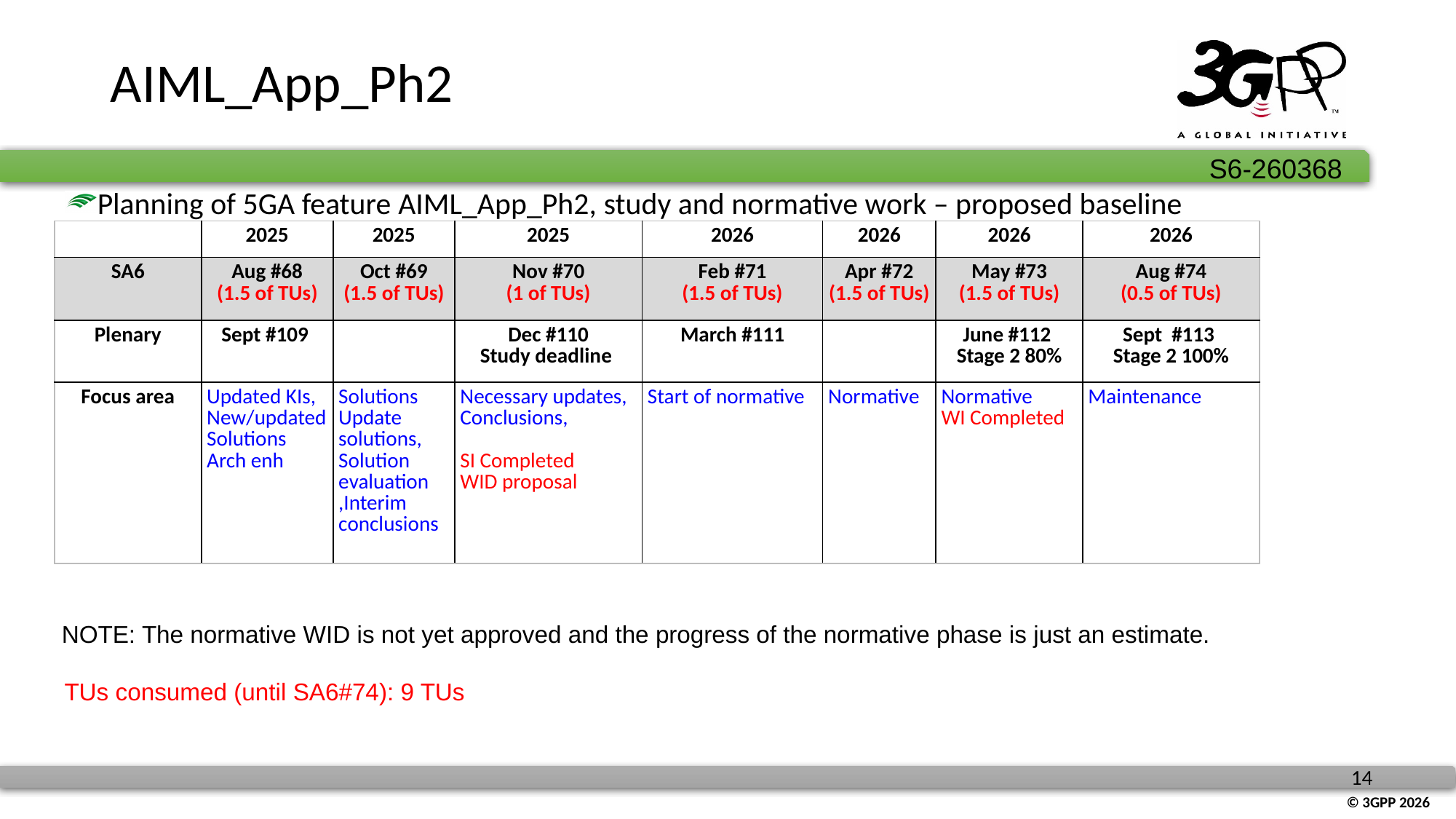

# AIML_App_Ph2
Planning of 5GA feature AIML_App_Ph2, study and normative work – proposed baseline
|  | 2025 | 2025 | 2025 | 2026 | 2026 | 2026 | 2026 |
| --- | --- | --- | --- | --- | --- | --- | --- |
| SA6 | Aug #68 (1.5 of TUs) | Oct #69 (1.5 of TUs) | Nov #70 (1 of TUs) | Feb #71 (1.5 of TUs) | Apr #72 (1.5 of TUs) | May #73 (1.5 of TUs) | Aug #74 (0.5 of TUs) |
| Plenary | Sept #109 |  | Dec #110  Study deadline | March #111 |  | June #112  Stage 2 80% | Sept #113  Stage 2 100% |
| Focus area | Updated KIs, New/updated Solutions Arch enh | Solutions Update solutions, Solution evaluation ,Interim conclusions | Necessary updates, Conclusions, SI Completed WID proposal | Start of normative | Normative | Normative WI Completed | Maintenance |
NOTE: The normative WID is not yet approved and the progress of the normative phase is just an estimate.
TUs consumed (until SA6#74): 9 TUs